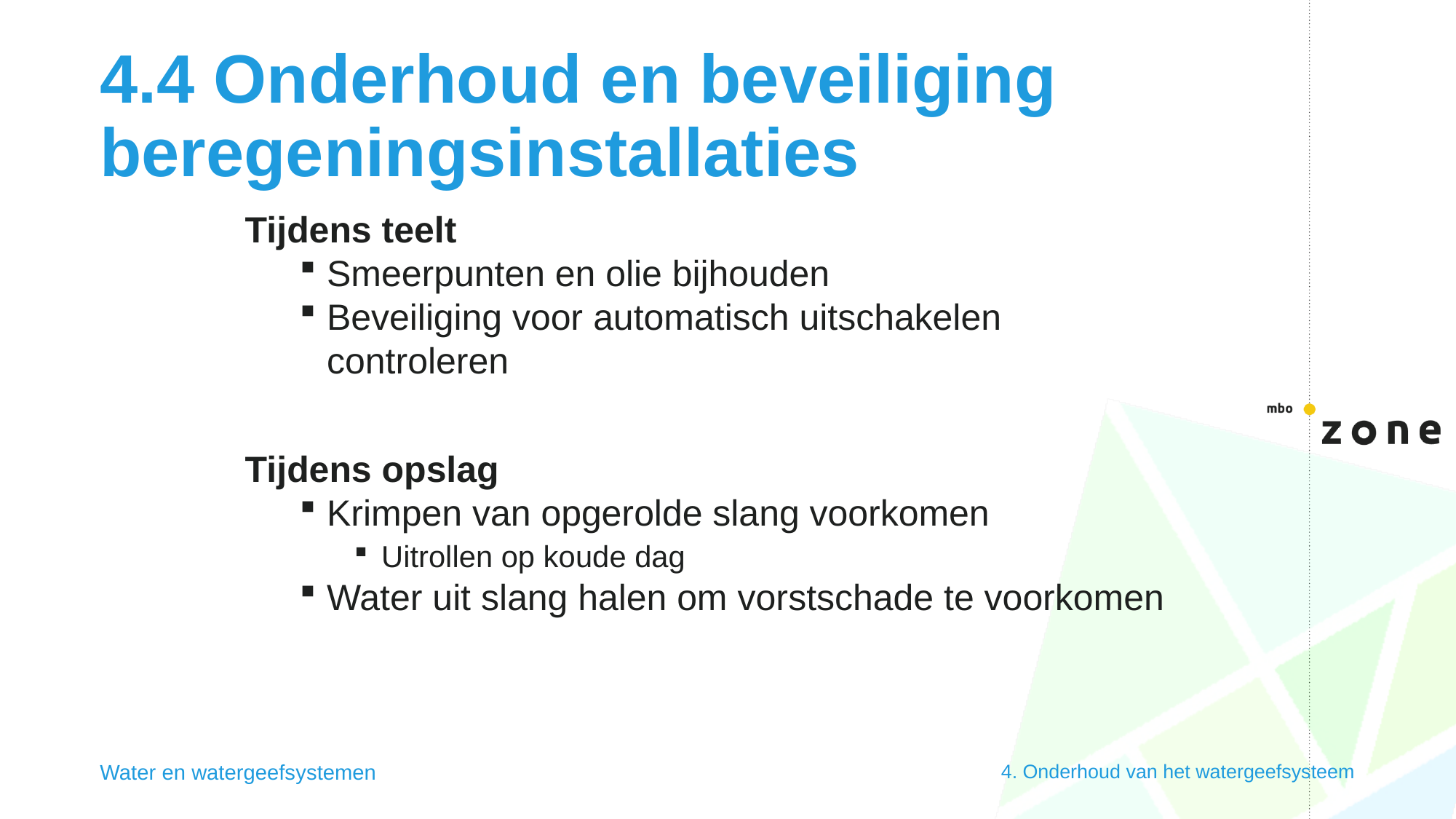

# 4.4 Onderhoud en beveiliging 										beregeningsinstallaties
Tijdens teelt
Smeerpunten en olie bijhouden
Beveiliging voor automatisch uitschakelen controleren

Tijdens opslag
Krimpen van opgerolde slang voorkomen
Uitrollen op koude dag
Water uit slang halen om vorstschade te voorkomen
Water en watergeefsystemen
4. Onderhoud van het watergeefsysteem